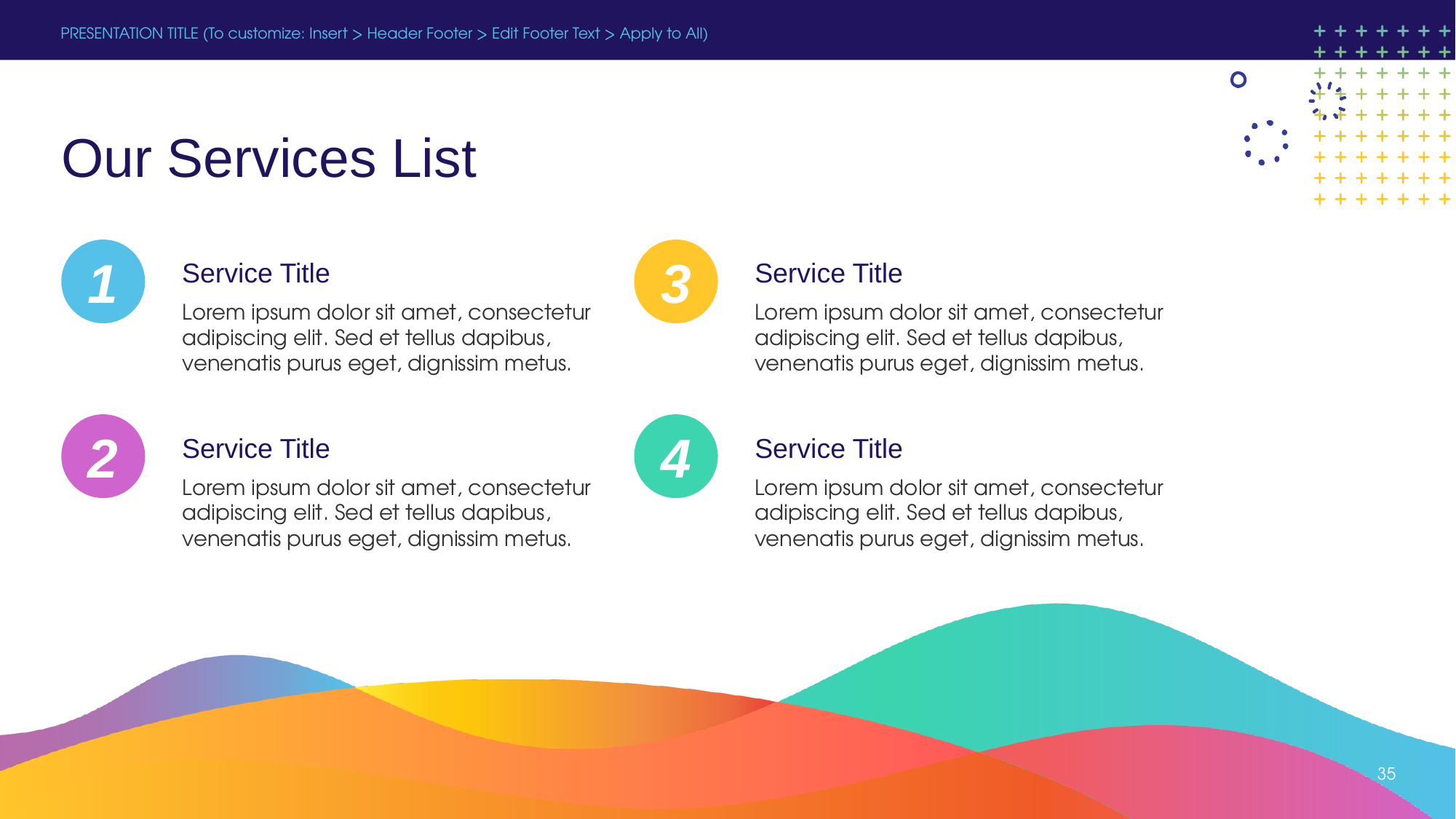

PRESENTATION TITLE (To customize: Insert > Header Footer > Edit Footer Text > Apply to All)
# Our Services List
1
3
Service Title
Service Title
Lorem ipsum dolor sit amet, consectetur adipiscing elit. Sed et tellus dapibus, venenatis purus eget, dignissim metus.
Lorem ipsum dolor sit amet, consectetur adipiscing elit. Sed et tellus dapibus, venenatis purus eget, dignissim metus.
2
4
Service Title
Service Title
Lorem ipsum dolor sit amet, consectetur adipiscing elit. Sed et tellus dapibus, venenatis purus eget, dignissim metus.
Lorem ipsum dolor sit amet, consectetur adipiscing elit. Sed et tellus dapibus, venenatis purus eget, dignissim metus.
35